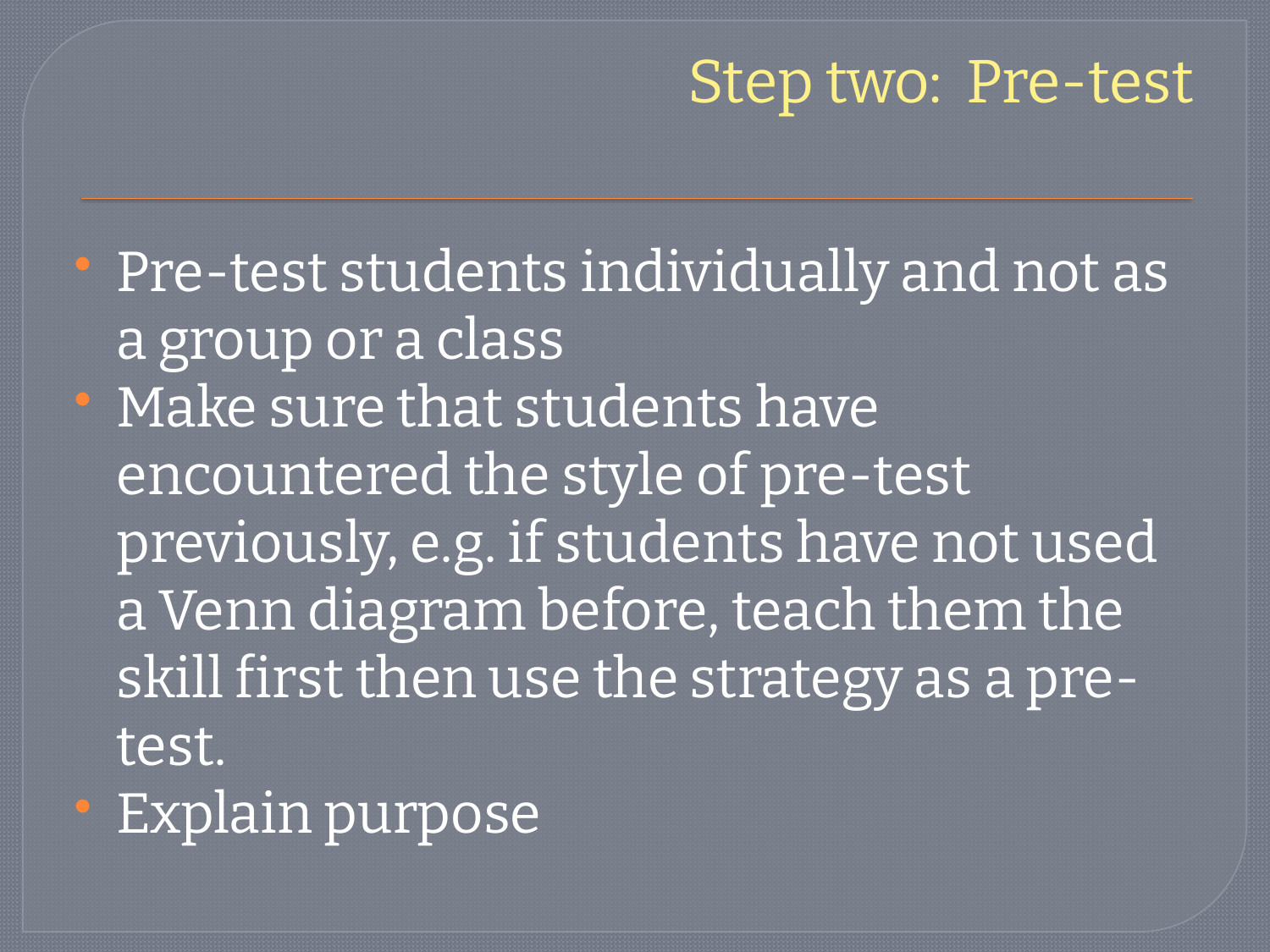

# Step two:  Pre-test
Pre-test students individually and not as a group or a class
Make sure that students have encountered the style of pre-test previously, e.g. if students have not used a Venn diagram before, teach them the skill first then use the strategy as a pre-test.
Explain purpose